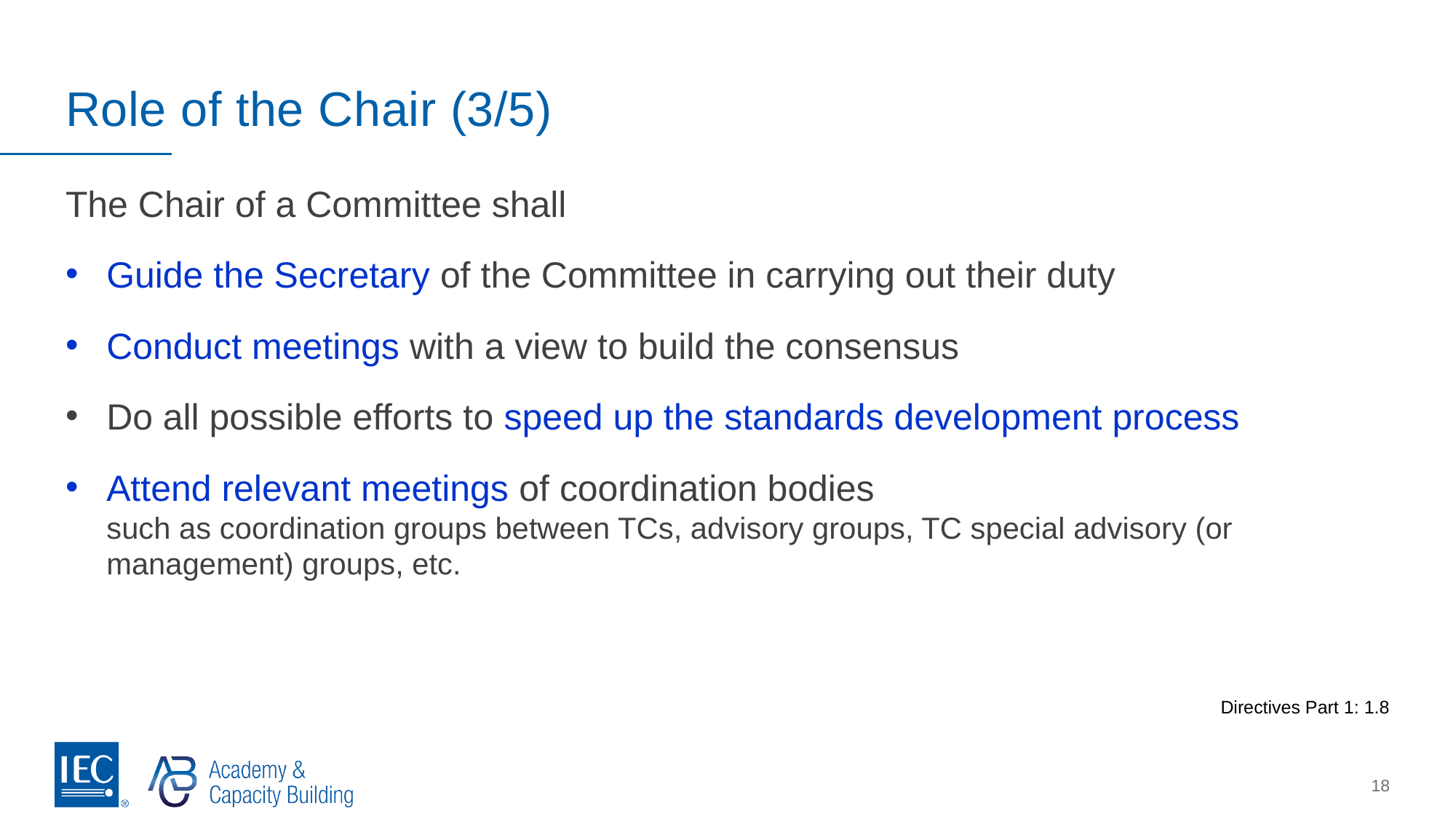

# Role of the Chair (3/5)
The Chair of a Committee shall
Guide the Secretary of the Committee in carrying out their duty
Conduct meetings with a view to build the consensus
Do all possible efforts to speed up the standards development process
Attend relevant meetings of coordination bodies
such as coordination groups between TCs, advisory groups, TC special advisory (or management) groups, etc.

Directives Part 1: 1.8
18